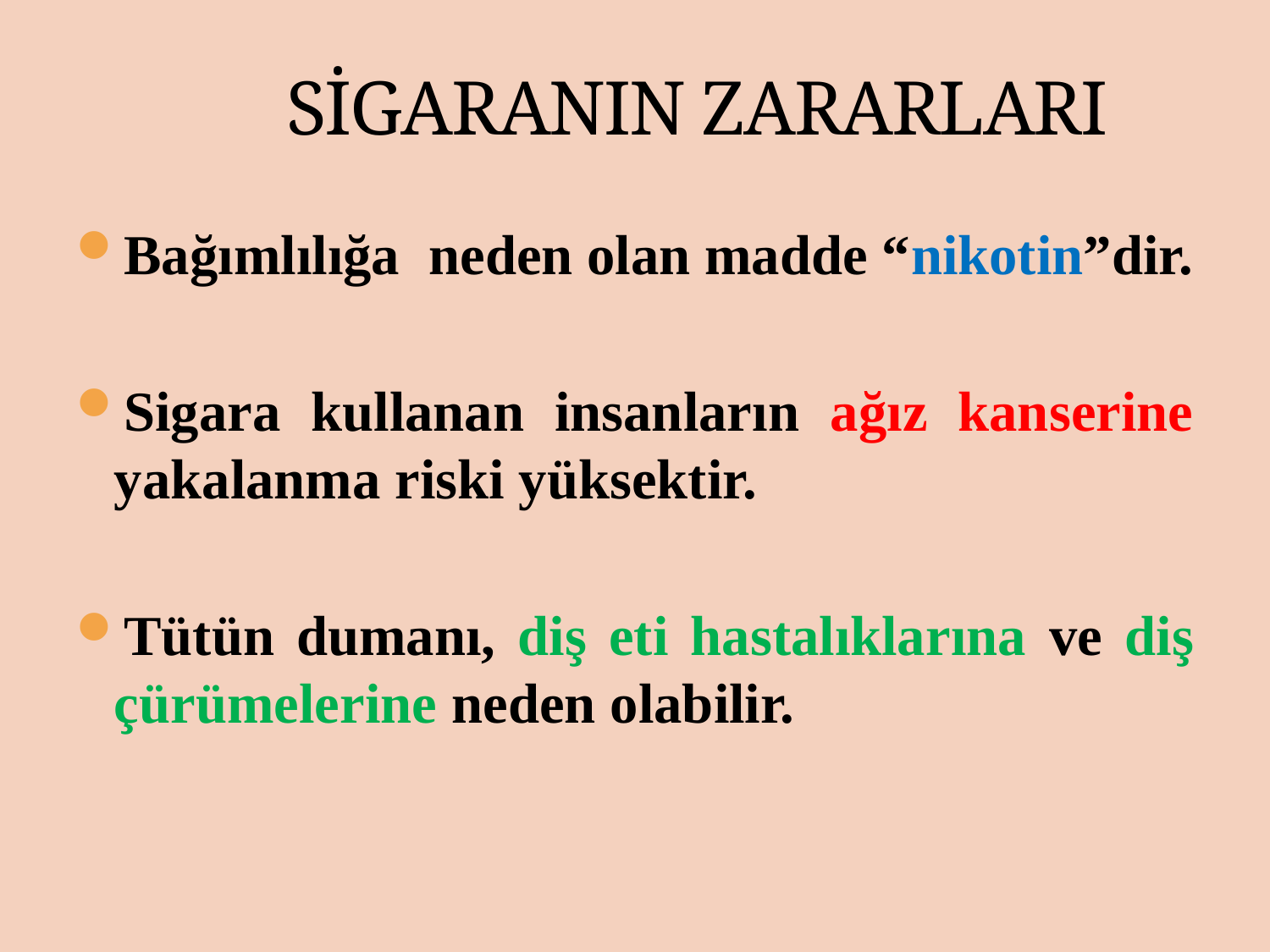

# SİGARANIN ZARARLARI
Bağımlılığa  neden olan madde “nikotin”dir.

Sigara kullanan insanların ağız kanserine yakalanma riski yüksektir.

Tütün dumanı, diş eti hastalıklarına ve diş çürümelerine neden olabilir.